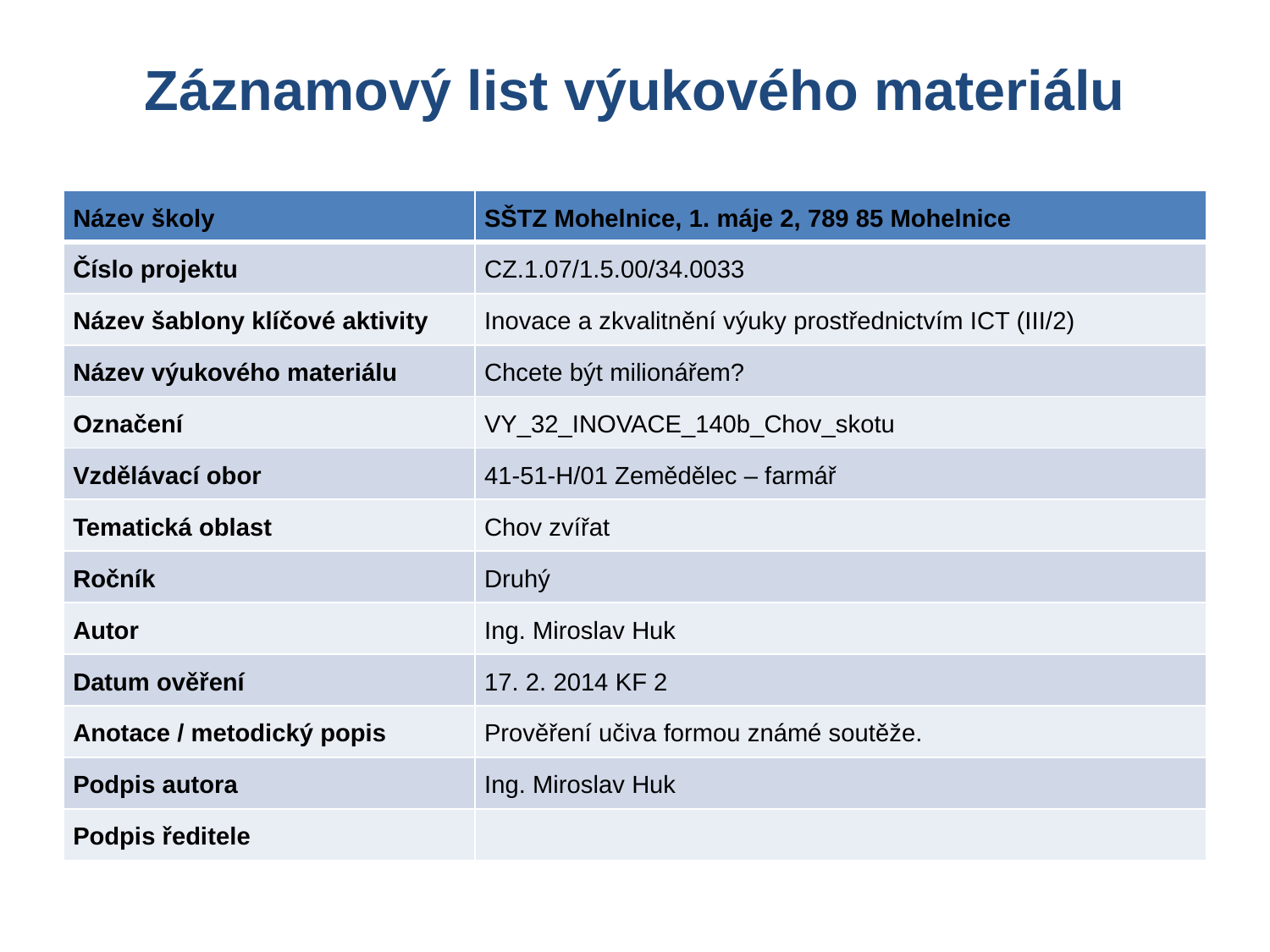

Záznamový list výukového materiálu
| Název školy | SŠTZ Mohelnice, 1. máje 2, 789 85 Mohelnice |
| --- | --- |
| Číslo projektu | CZ.1.07/1.5.00/34.0033 |
| Název šablony klíčové aktivity | Inovace a zkvalitnění výuky prostřednictvím ICT (III/2) |
| Název výukového materiálu | Chcete být milionářem? |
| Označení | VY\_32\_INOVACE\_140b\_Chov\_skotu |
| Vzdělávací obor | 41-51-H/01 Zemědělec – farmář |
| Tematická oblast | Chov zvířat |
| Ročník | Druhý |
| Autor | Ing. Miroslav Huk |
| Datum ověření | 17. 2. 2014 KF 2 |
| Anotace / metodický popis | Prověření učiva formou známé soutěže. |
| Podpis autora | Ing. Miroslav Huk |
| Podpis ředitele |  |